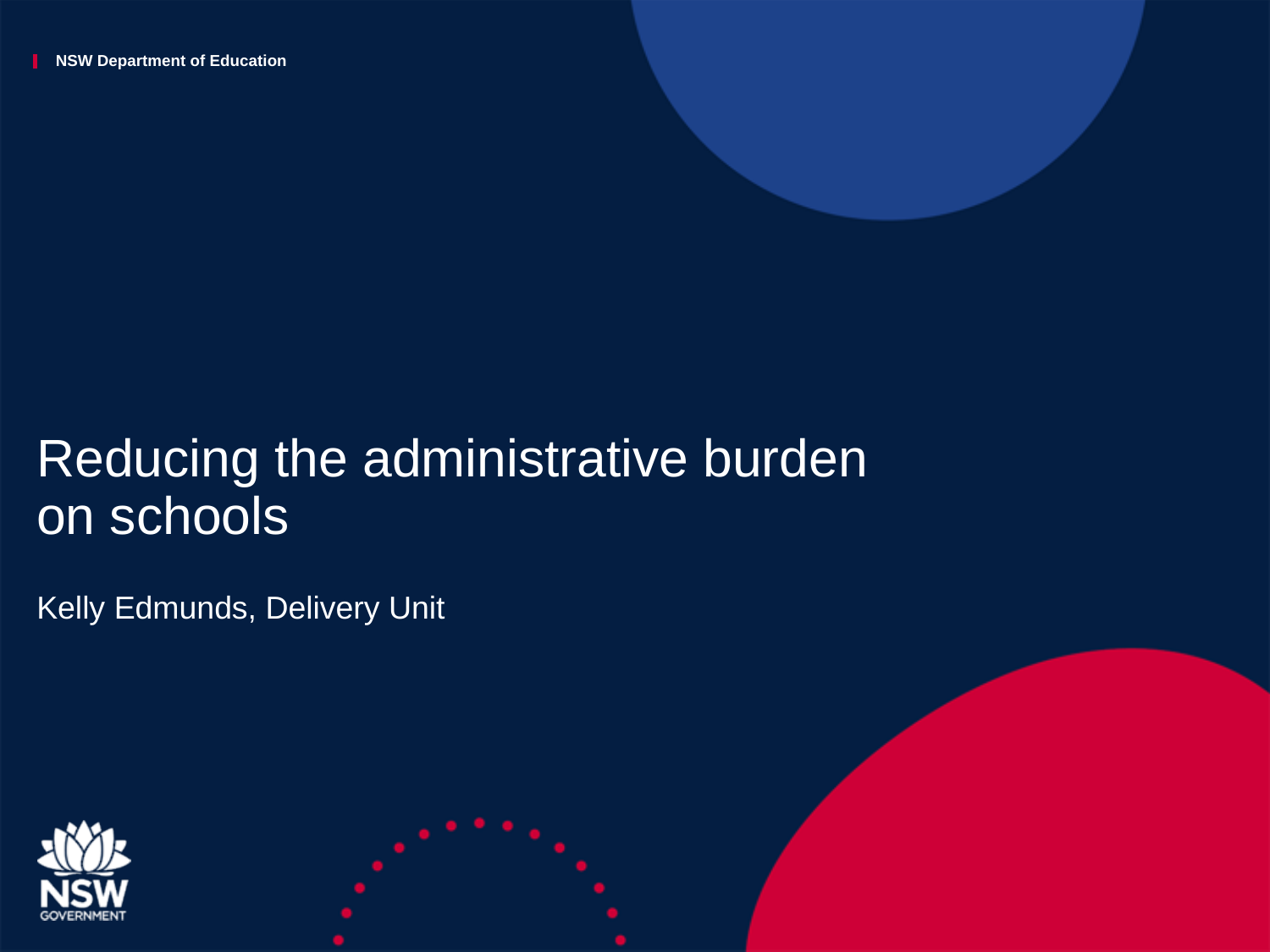

# Reducing the administrative burden on schools
Kelly Edmunds, Delivery Unit